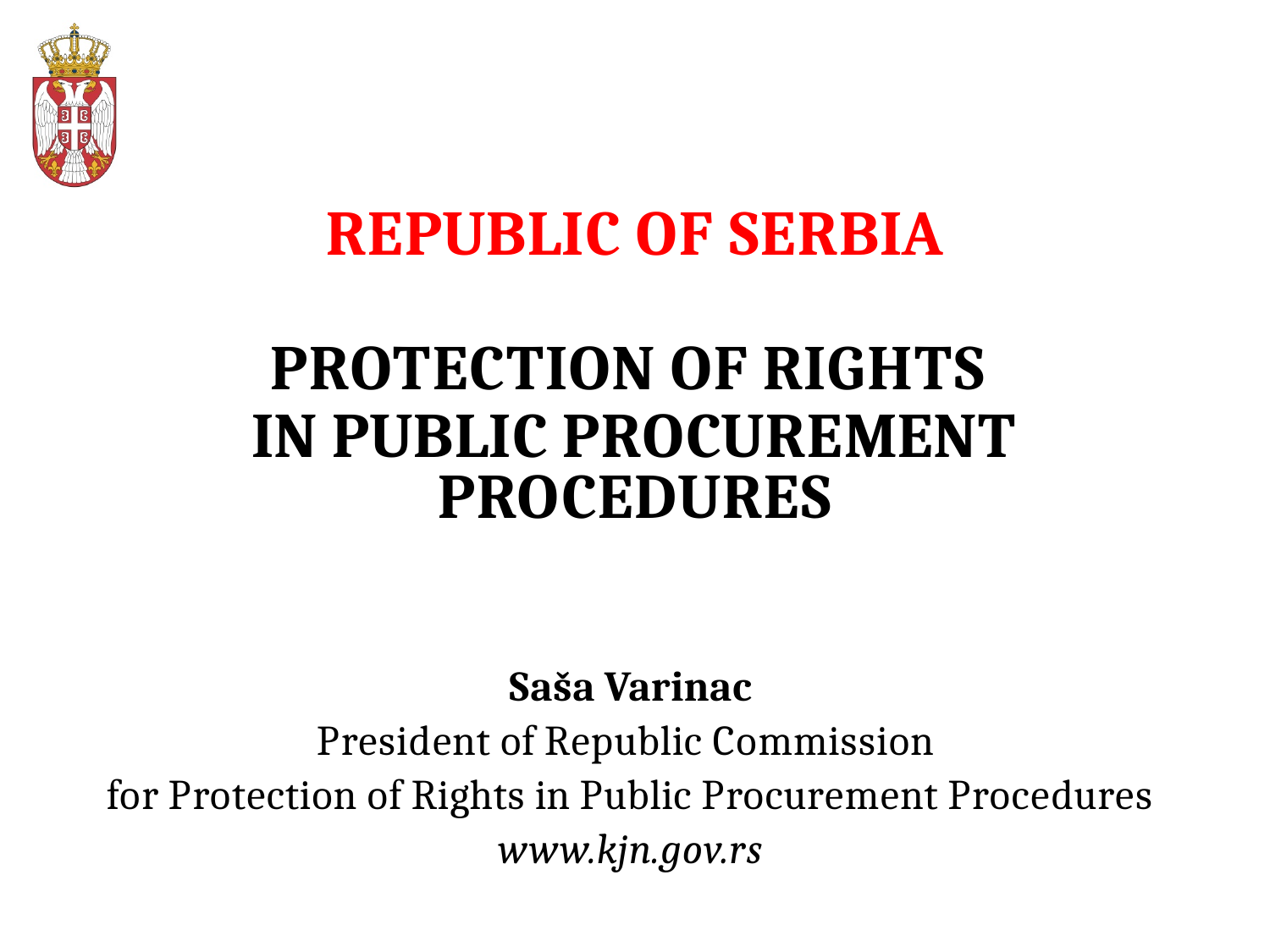

REPUBLIC OF SERBIA

PROTECTION OF RIGHTS
IN PUBLIC PROCUREMENT PROCEDURES
Saša Varinac
President of Republic Commission
for Protection of Rights in Public Procurement Procedures
www.kjn.gov.rs